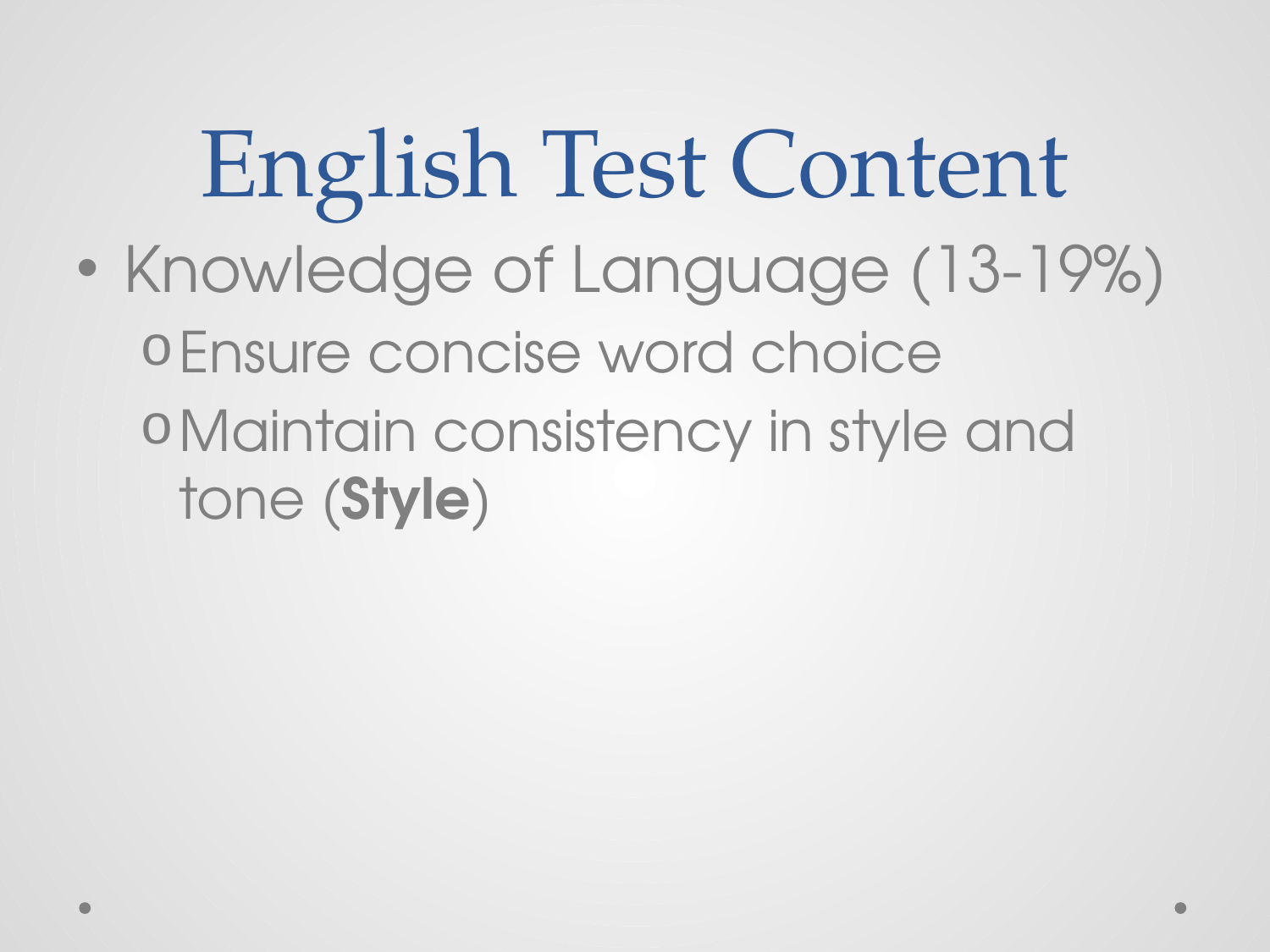

# English Test Content
Knowledge of Language (13-19%)
Ensure concise word choice
Maintain consistency in style and tone (Style)